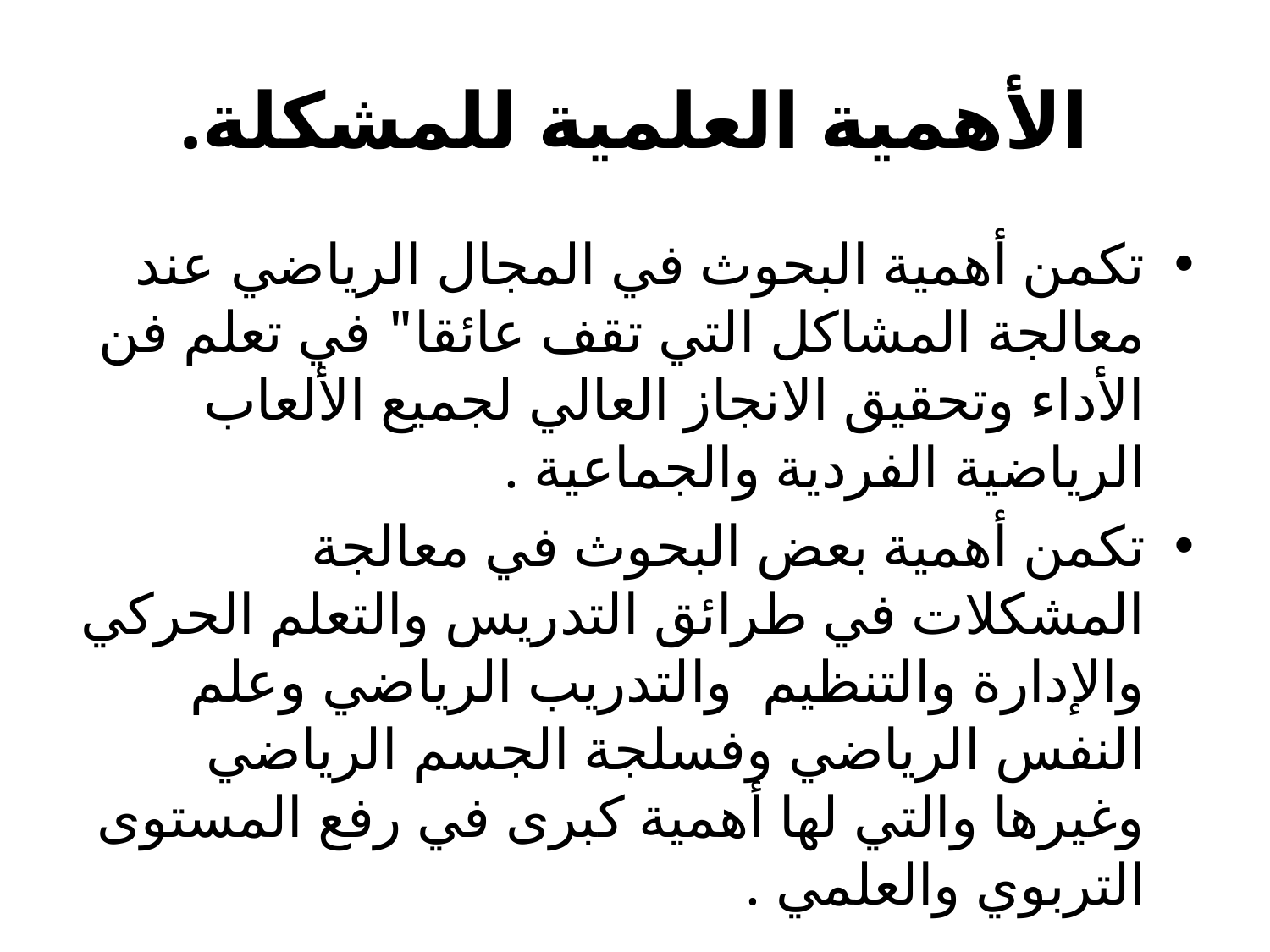

# الأهمية العلمية للمشكلة.
تكمن أهمية البحوث في المجال الرياضي عند معالجة المشاكل التي تقف عائقا" في تعلم فن الأداء وتحقيق الانجاز العالي لجميع الألعاب الرياضية الفردية والجماعية .
تكمن أهمية بعض البحوث في معالجة المشكلات في طرائق التدريس والتعلم الحركي والإدارة والتنظيم  والتدريب الرياضي وعلم النفس الرياضي وفسلجة الجسم الرياضي وغيرها والتي لها أهمية كبرى في رفع المستوى التربوي والعلمي .